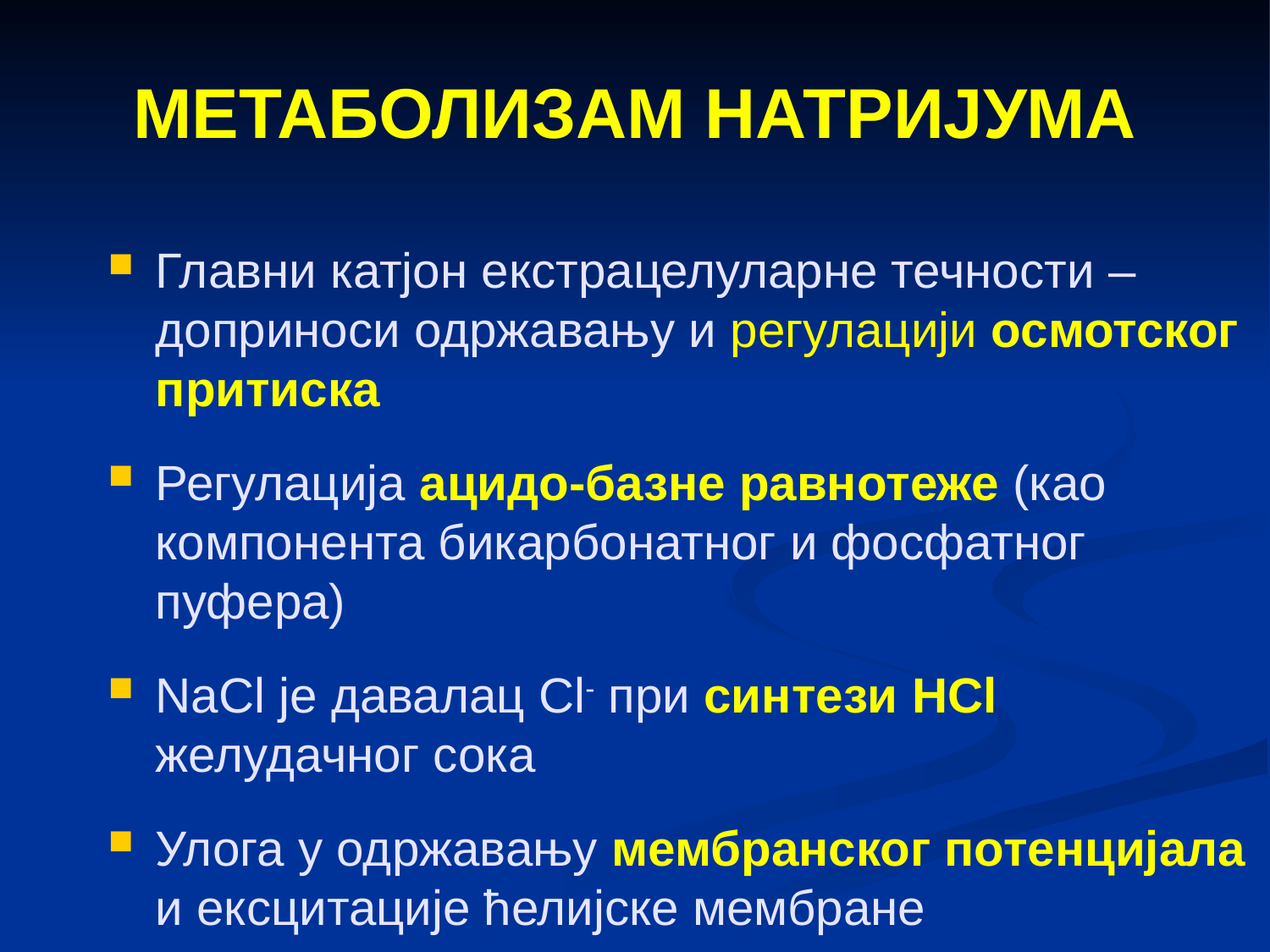

МЕТАБОЛИЗАМ НАТРИЈУМА
Главни катјон екстрацелуларне течности – доприноси одржавању и регулацији осмотског притиска

Регулација ацидо-базне равнотеже (као компонента бикарбонатног и фосфатног пуфера)

NaCl је давалац Cl- при синтези HCl желудачног сока

Улога у одржавању мембранског потенцијала и ексцитације ћелијске мембране